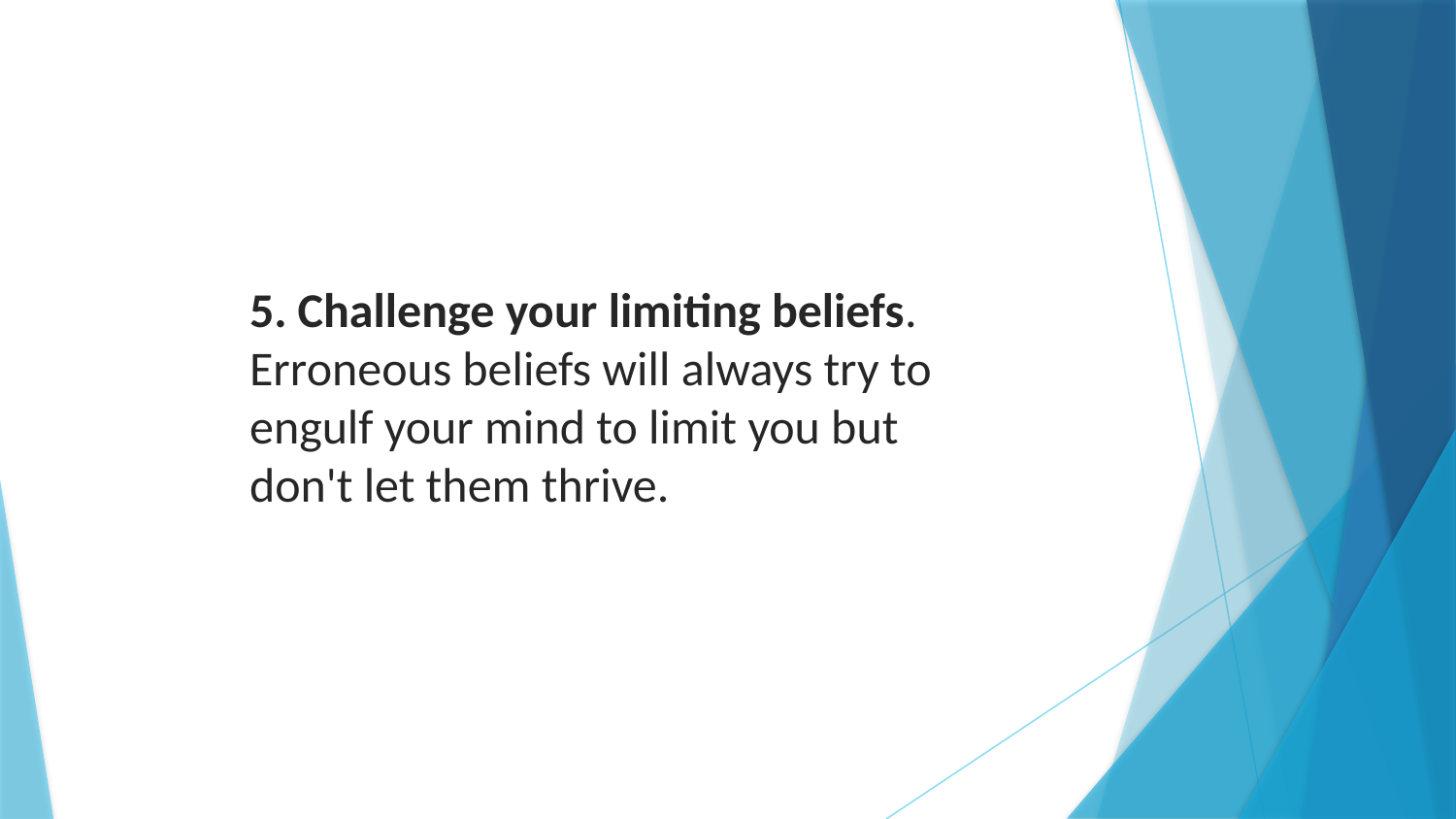

5. Challenge your limiting beliefs. Erroneous beliefs will always try to engulf your mind to limit you but don't let them thrive.